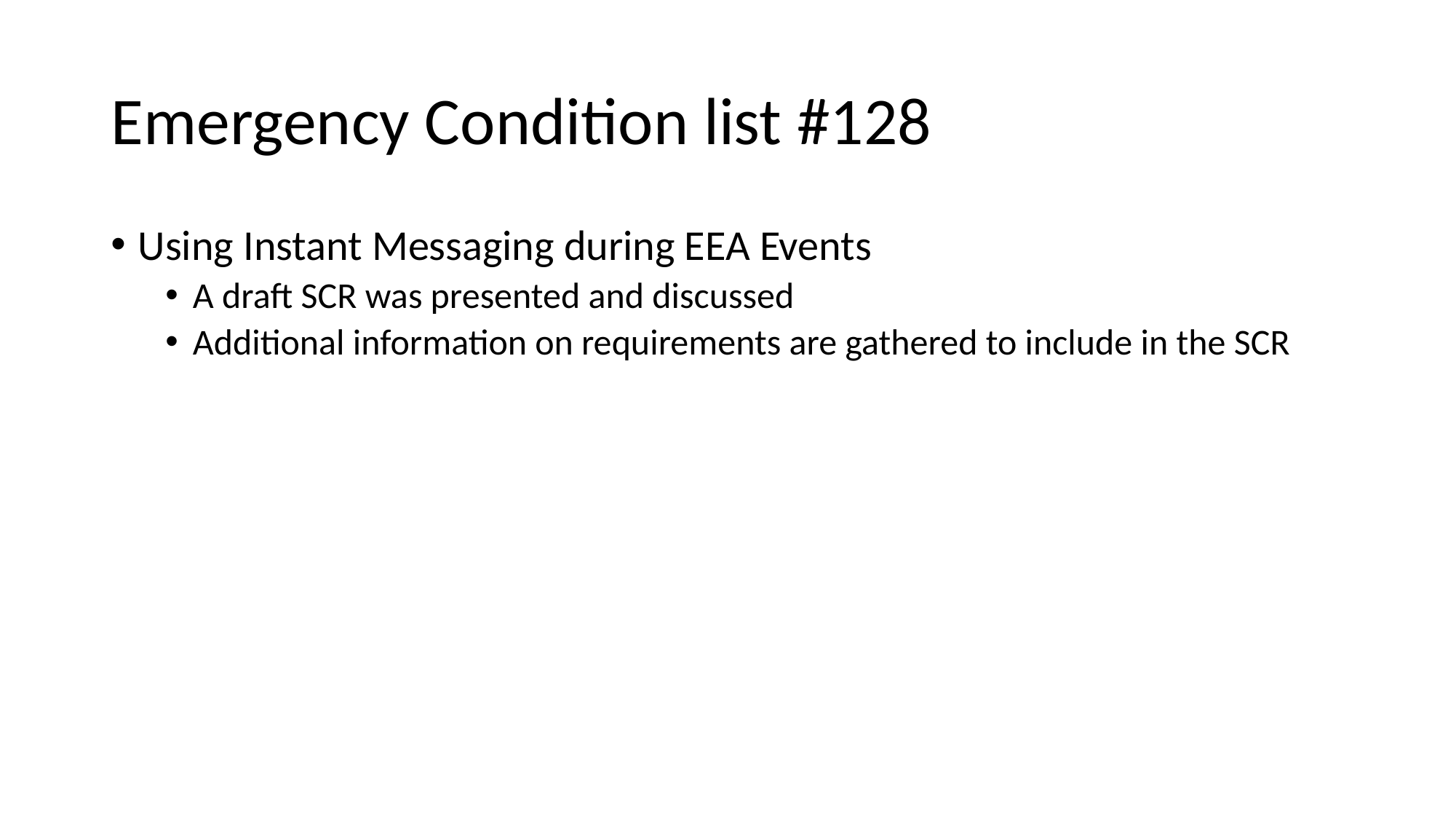

# Emergency Condition list #128
Using Instant Messaging during EEA Events
A draft SCR was presented and discussed
Additional information on requirements are gathered to include in the SCR